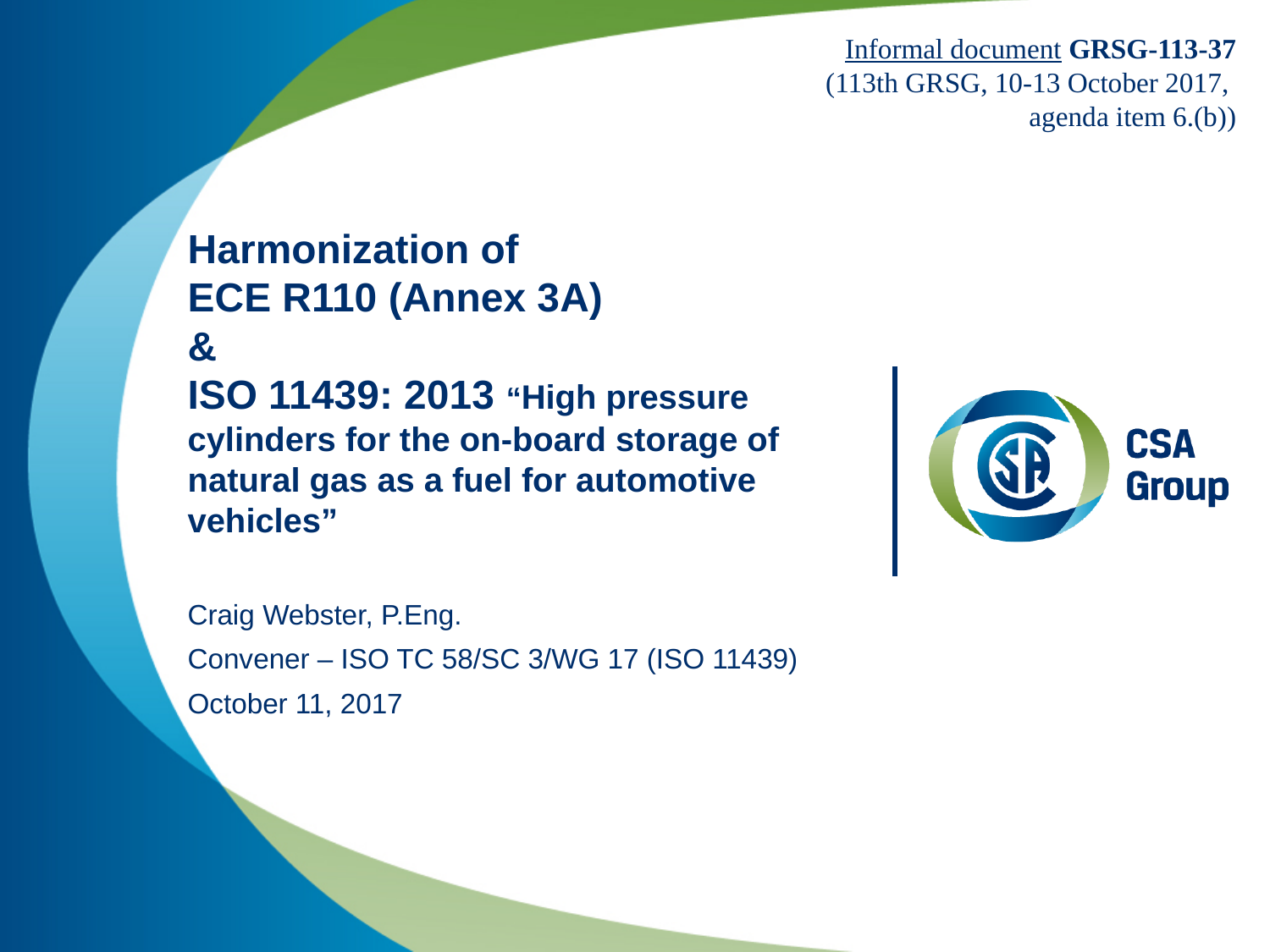

Informal document GRSG-113-37
(113th GRSG, 10-13 October 2017,
agenda item 6.(b))
# Harmonization of ECE R110 (Annex 3A) & ISO 11439: 2013 “High pressure cylinders for the on-board storage of natural gas as a fuel for automotive vehicles”

Craig Webster, P.Eng.
Convener – ISO TC 58/SC 3/WG 17 (ISO 11439)
October 11, 2017